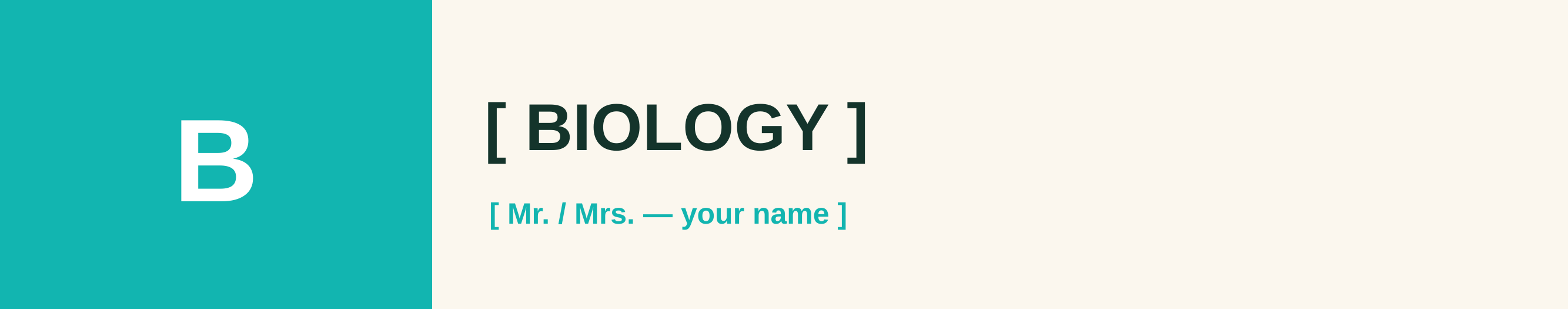

B
[ BIOLOGY ]
[ Mr. / Mrs. — your name ]